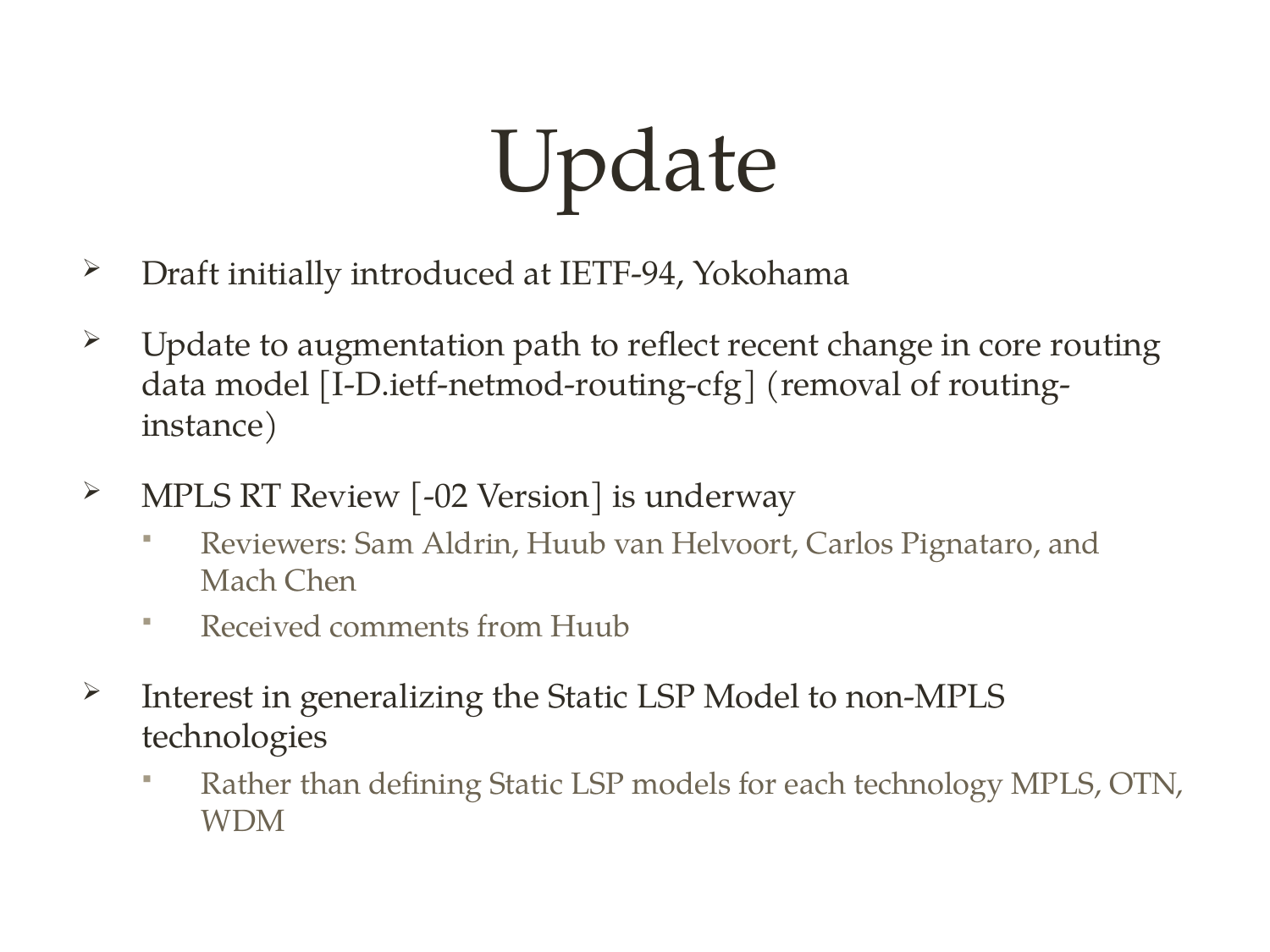

# Update
Draft initially introduced at IETF-94, Yokohama
Update to augmentation path to reflect recent change in core routing data model [I-D.ietf-netmod-routing-cfg] (removal of routing-instance)
MPLS RT Review [-02 Version] is underway
Reviewers: Sam Aldrin, Huub van Helvoort, Carlos Pignataro, and  Mach Chen
Received comments from Huub
Interest in generalizing the Static LSP Model to non-MPLS technologies
Rather than defining Static LSP models for each technology MPLS, OTN, WDM